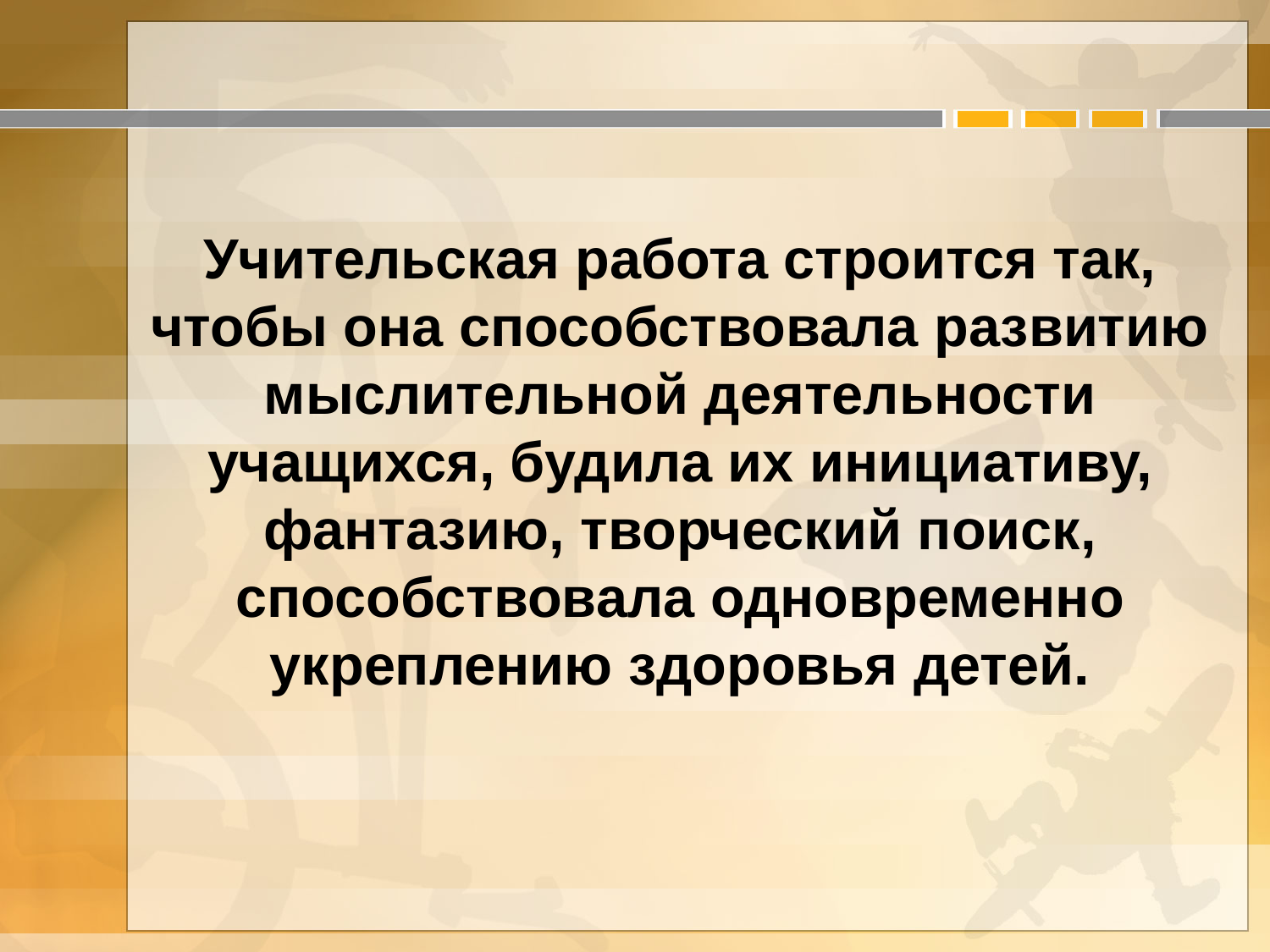

Учительская работа строится так, чтобы она способствовала развитию мыслительной деятельности учащихся, будила их инициативу, фантазию, творческий поиск, способствовала одновременно укреплению здоровья детей.